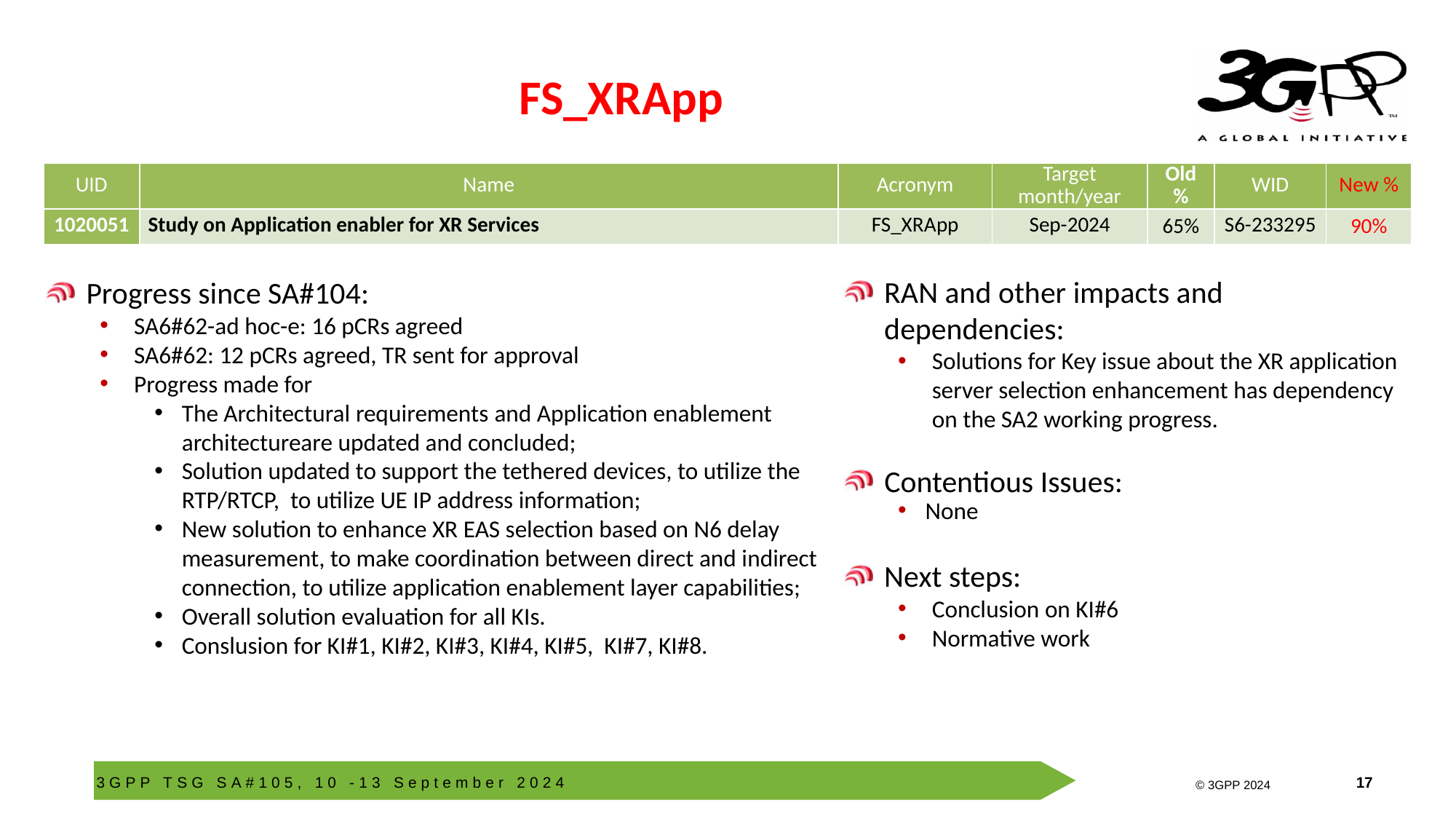

# FS_XRApp
| UID | Name | Acronym | Target month/year | Old % | WID | New % |
| --- | --- | --- | --- | --- | --- | --- |
| 1020051 | Study on Application enabler for XR Services | FS\_XRApp | Sep-2024 | 65% | S6-233295 | 90% |
RAN and other impacts and dependencies:
Solutions for Key issue about the XR application server selection enhancement has dependency on the SA2 working progress.

Contentious Issues:
None

Next steps:
Conclusion on KI#6
Normative work
Progress since SA#104:
SA6#62-ad hoc-e: 16 pCRs agreed
SA6#62: 12 pCRs agreed, TR sent for approval
Progress made for
The Architectural requirements and Application enablement architectureare updated and concluded;
Solution updated to support the tethered devices, to utilize the RTP/RTCP,  to utilize UE IP address information;
New solution to enhance XR EAS selection based on N6 delay measurement, to make coordination between direct and indirect connection, to utilize application enablement layer capabilities;
Overall solution evaluation for all KIs.
Conslusion for KI#1, KI#2, KI#3, KI#4, KI#5,  KI#7, KI#8.